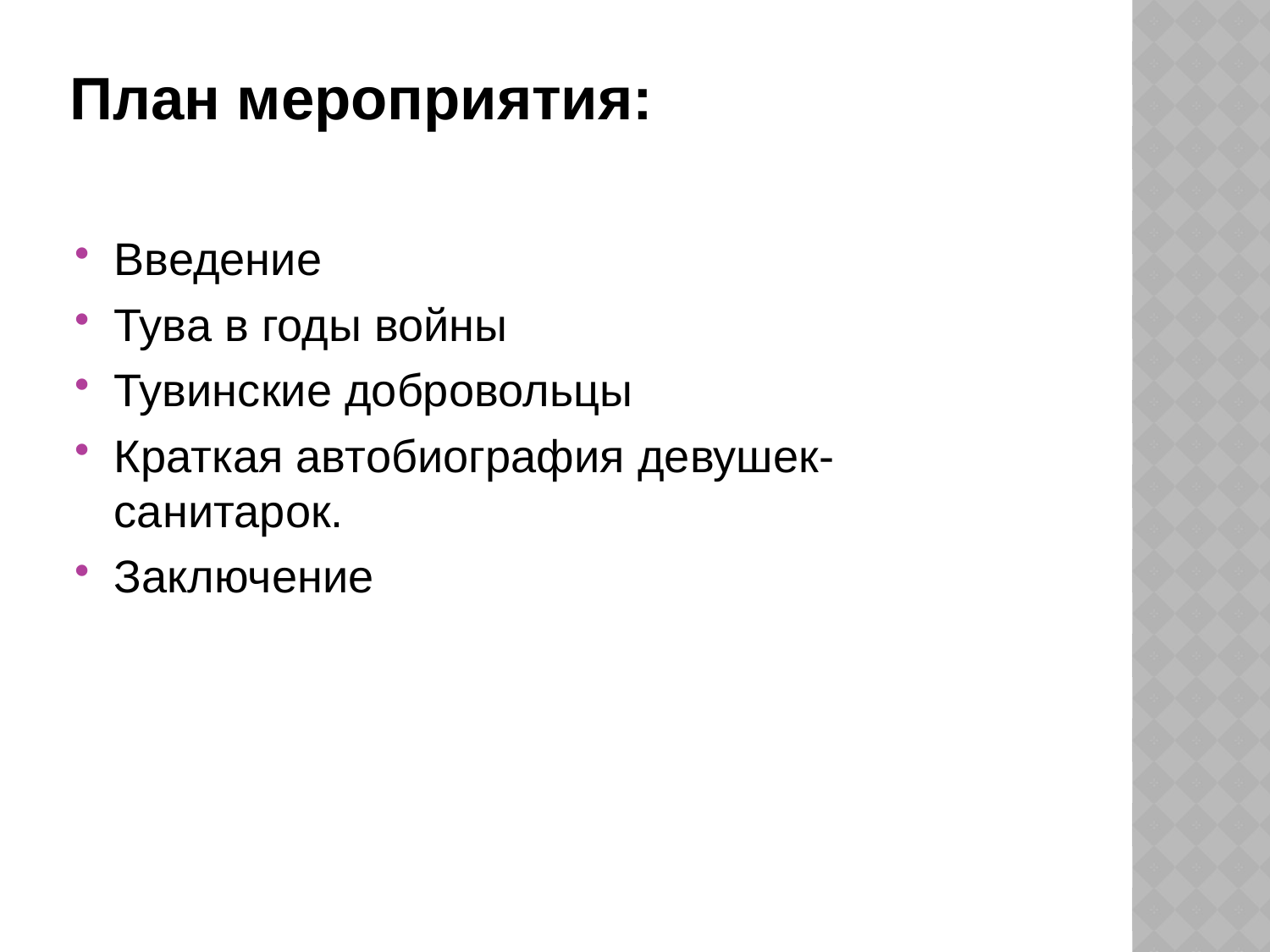

# План мероприятия:
Введение
Тува в годы войны
Тувинские добровольцы
Краткая автобиография девушек-санитарок.
Заключение